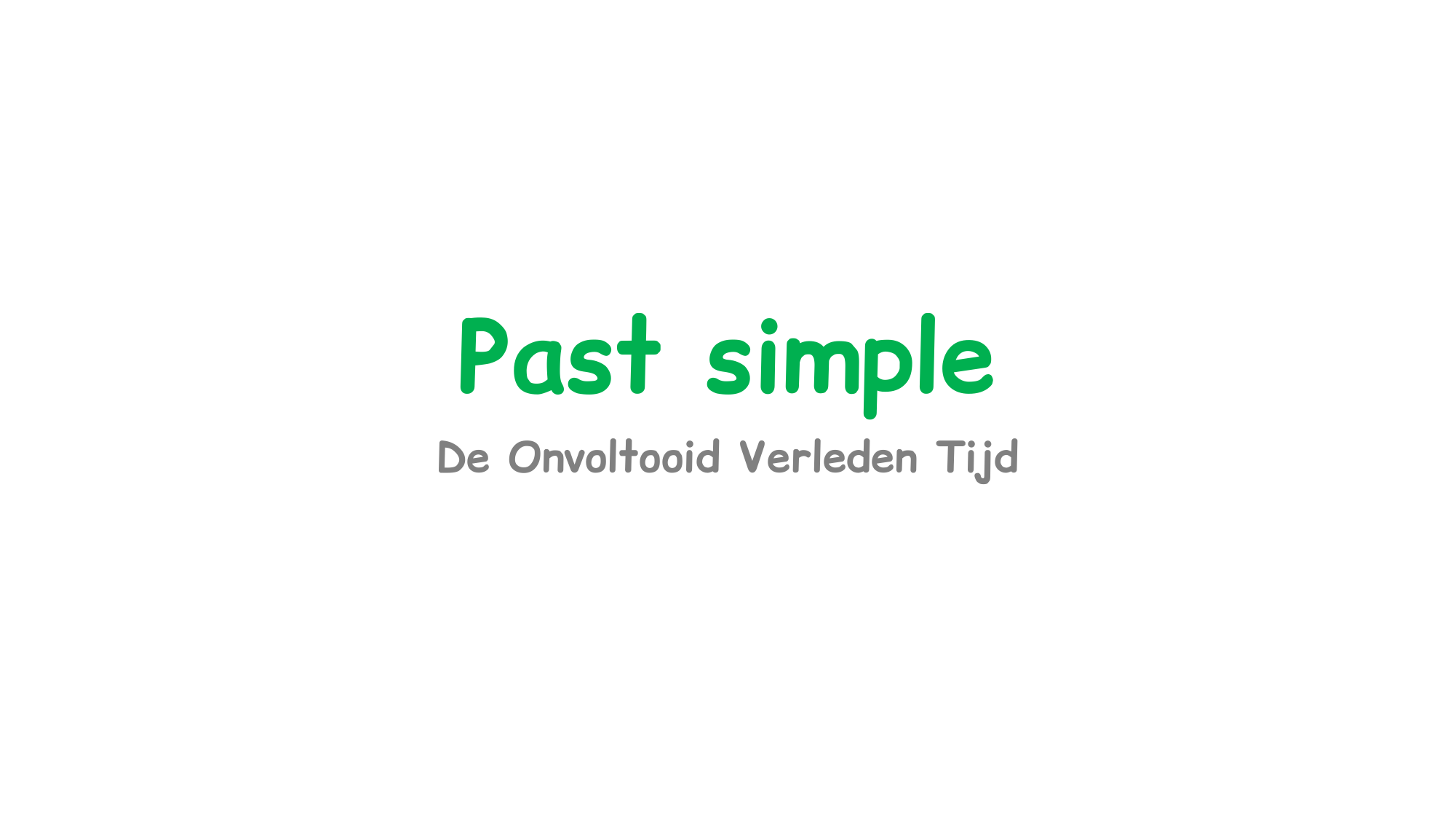

# Past simple
De Onvoltooid Verleden Tijd